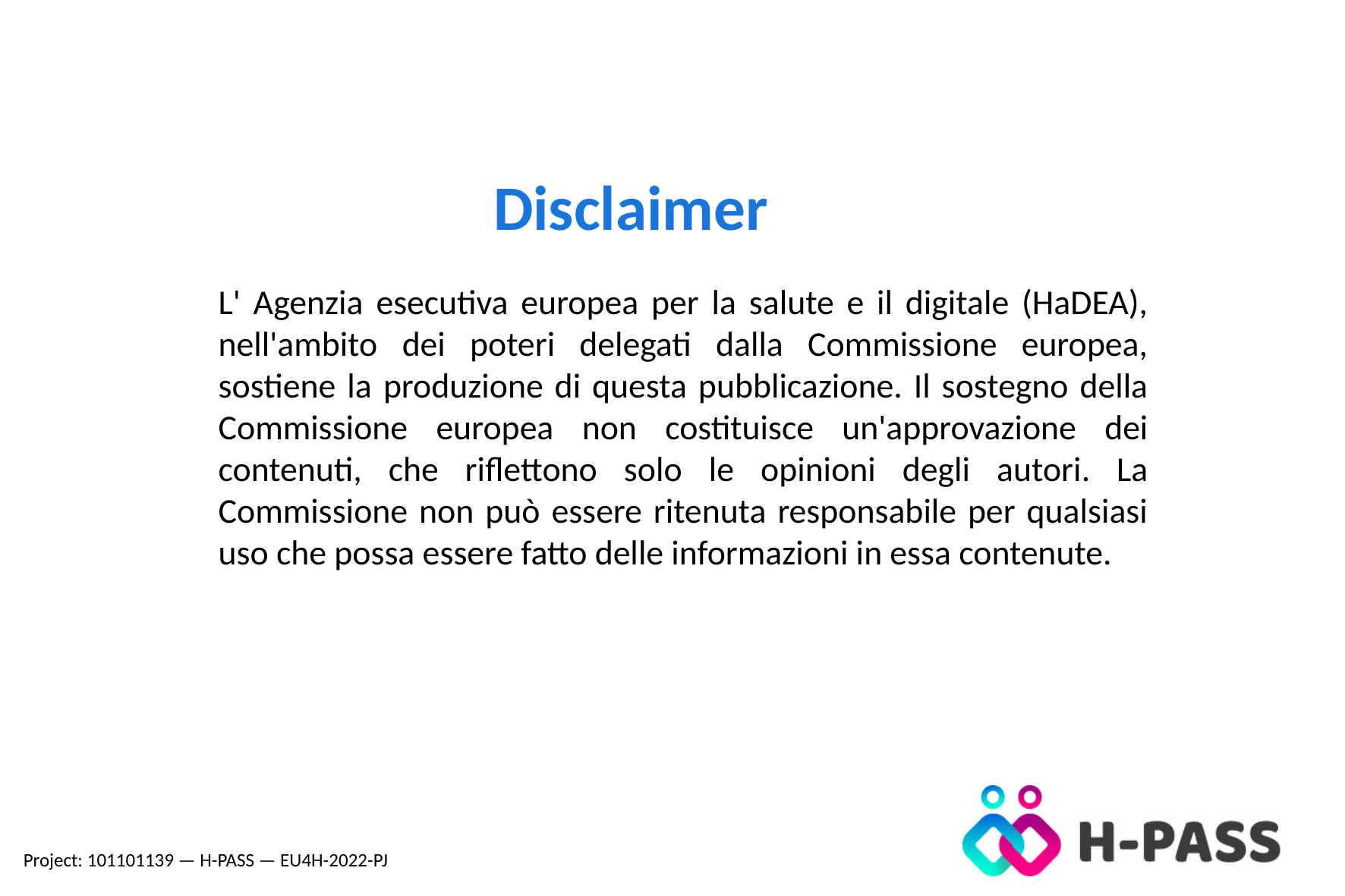

Disclaimer
L' Agenzia esecutiva europea per la salute e il digitale (HaDEA), nell'ambito dei poteri delegati dalla Commissione europea, sostiene la produzione di questa pubblicazione. Il sostegno della Commissione europea non costituisce un'approvazione dei contenuti, che riflettono solo le opinioni degli autori. La Commissione non può essere ritenuta responsabile per qualsiasi uso che possa essere fatto delle informazioni in essa contenute.

Project: 101101139 — H-PASS — EU4H-2022-PJ